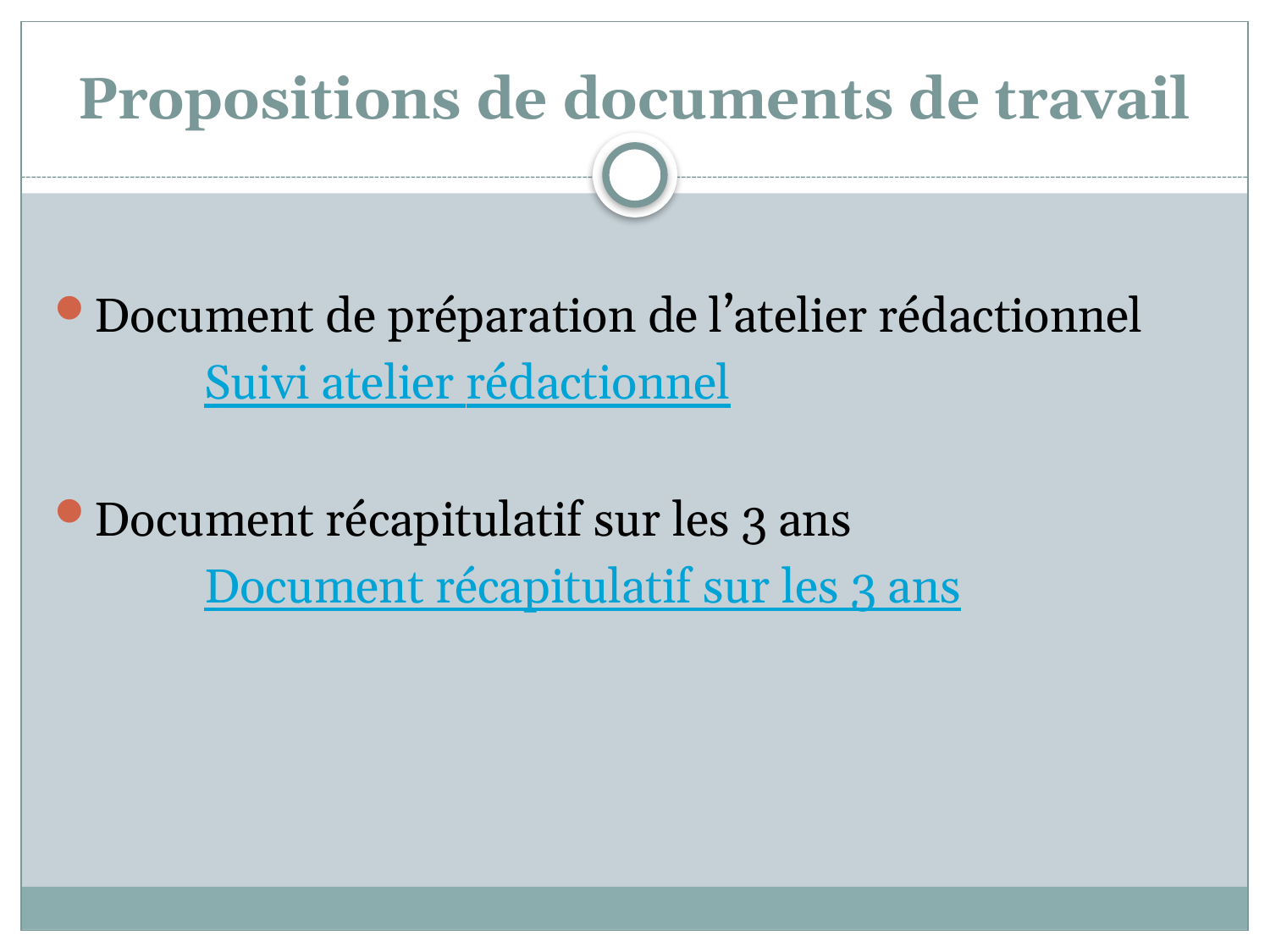

# Propositions de documents de travail

Document de préparation de l’atelier rédactionnel
Suivi atelier rédactionnel

Document récapitulatif sur les 3 ans
Document récapitulatif sur les 3 ans